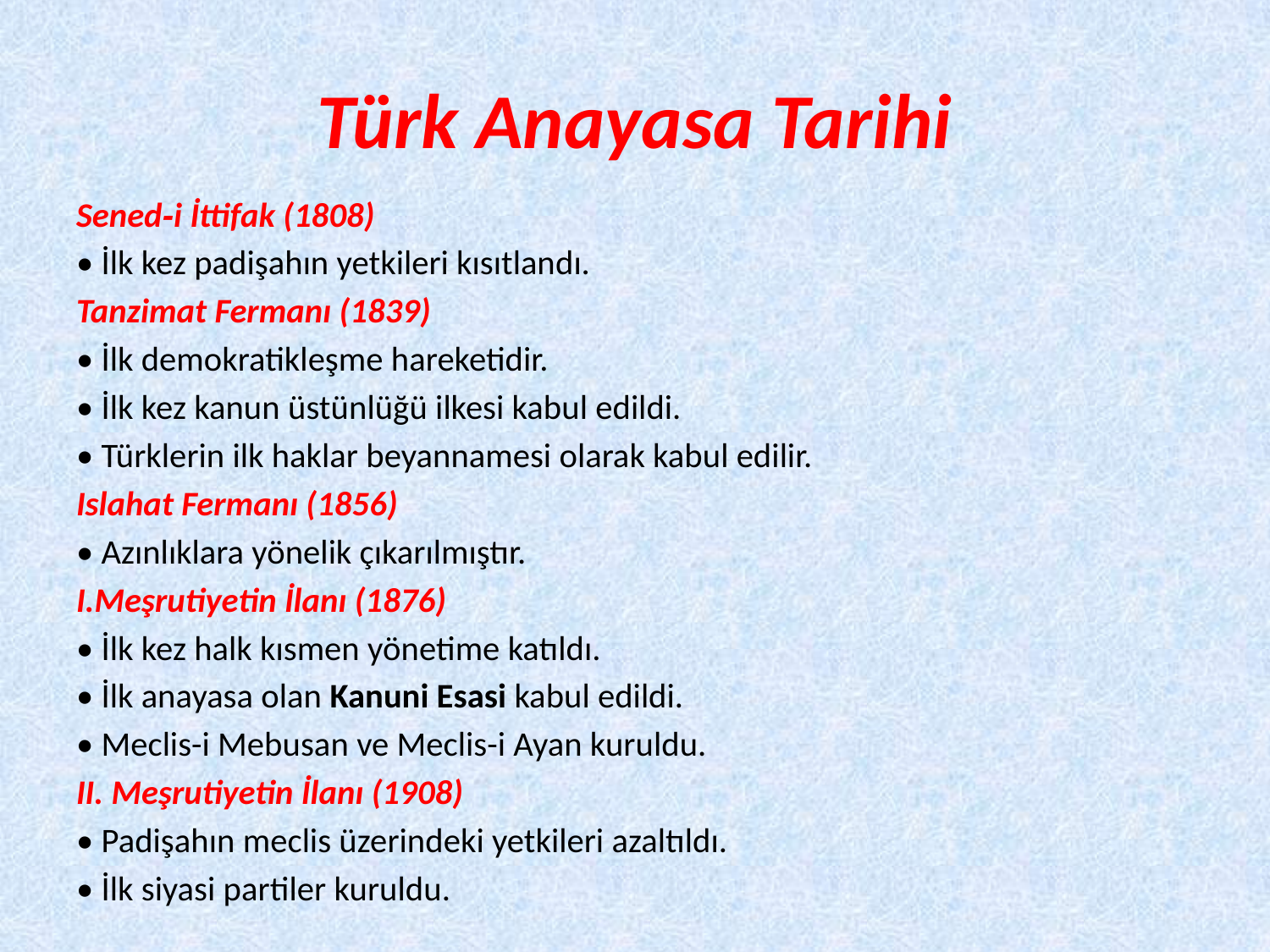

# Türk Anayasa Tarihi
Sened‐i İttifak (1808)
• İlk kez padişahın yetkileri kısıtlandı.
Tanzimat Fermanı (1839)
• İlk demokratikleşme hareketidir.
• İlk kez kanun üstünlüğü ilkesi kabul edildi.
• Türklerin ilk haklar beyannamesi olarak kabul edilir.
Islahat Fermanı (1856)
• Azınlıklara yönelik çıkarılmıştır.
I.Meşrutiyetin İlanı (1876)
• İlk kez halk kısmen yönetime katıldı.
• İlk anayasa olan Kanuni Esasi kabul edildi.
• Meclis-i Mebusan ve Meclis-i Ayan kuruldu.
II. Meşrutiyetin İlanı (1908)
• Padişahın meclis üzerindeki yetkileri azaltıldı.
• İlk siyasi partiler kuruldu.